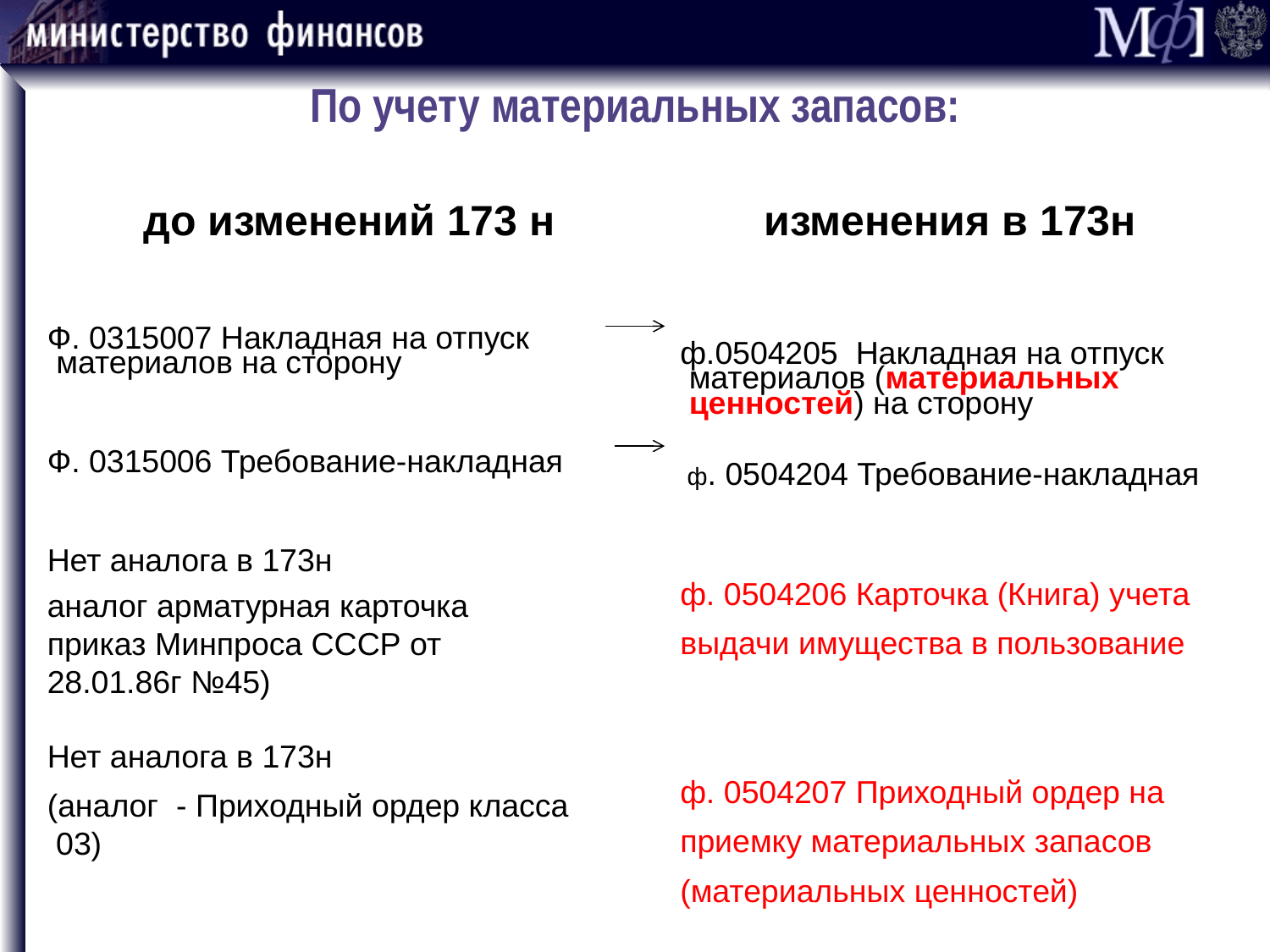

# По учету материальных запасов:
 до изменений 173 н
         изменения в 173н

ф.0504205  Накладная на отпуск
 материалов (материальных
 ценностей) на сторону

 ф. 0504204 Требование-накладная

ф. 0504206 Карточка (Книга) учета
выдачи имущества в пользование

ф. 0504207 Приходный ордер на
приемку материальных запасов
(материальных ценностей)

Ф. 0315007 Накладная на отпуск
 материалов на сторону

Ф. 0315006 Требование-накладная

Нет аналога в 173н
аналог арматурная карточка приказ Минпроса СССР от 28.01.86г №45)

Нет аналога в 173н
(аналог  - Приходный ордер класса  03)